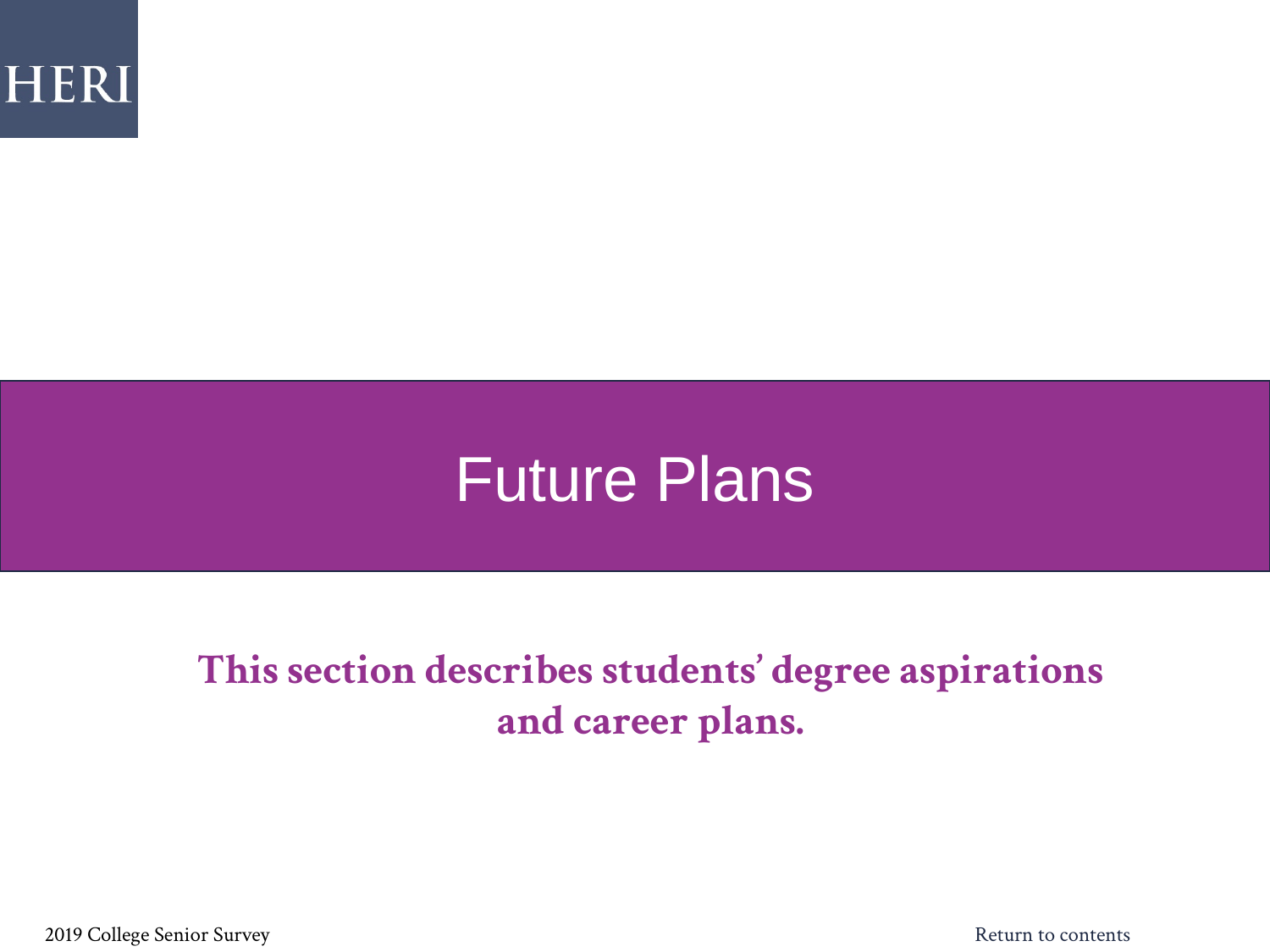

Future Plans
This section describes students’ degree aspirations and career plans.
2019 College Senior Survey